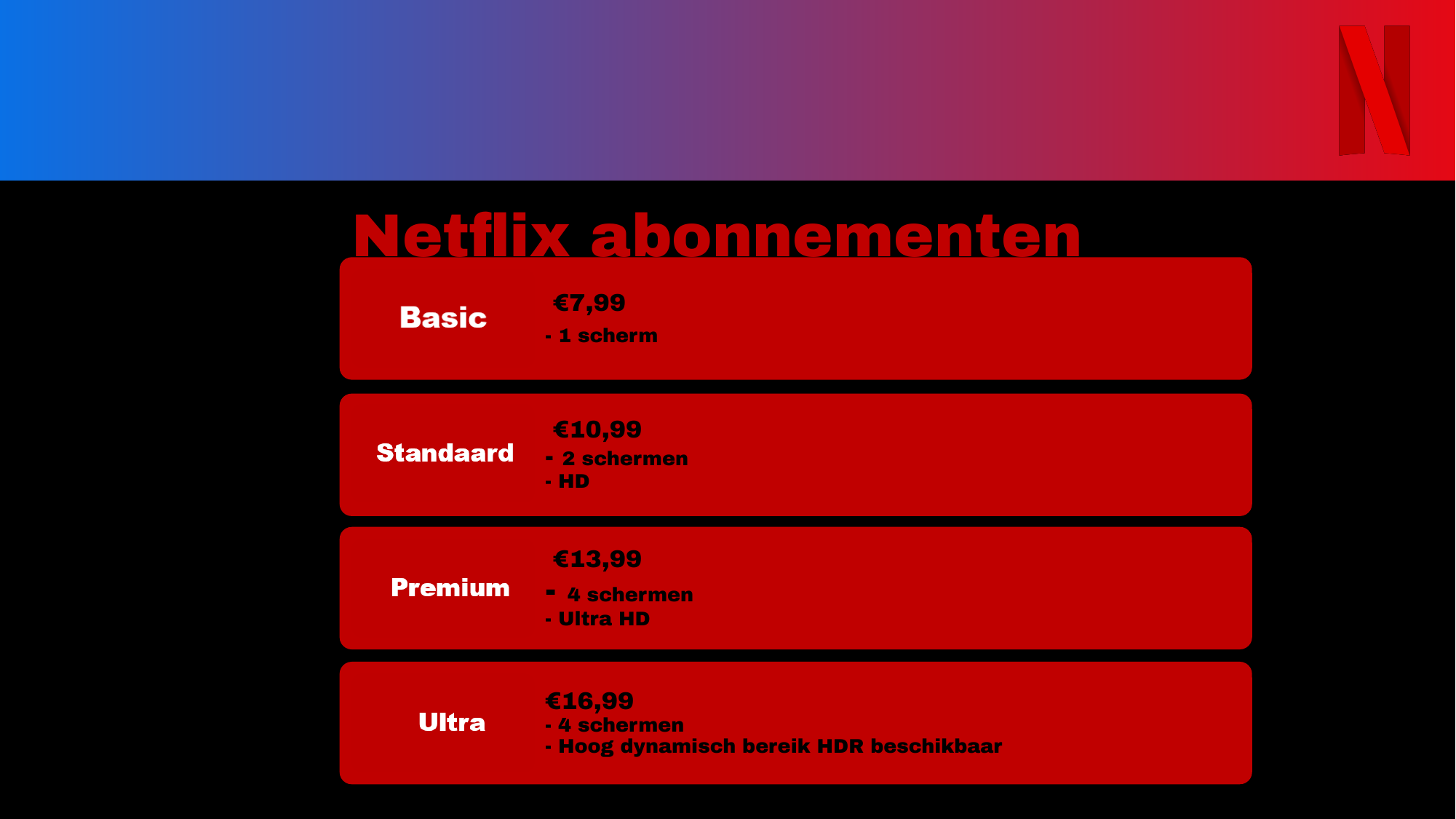

# Netflix abonnementen
 €7,99
- 1 scherm
 €10,99
- 2 schermen
- HD
 €13,99
- 4 schermen
- Ultra HD
€16,99
- 4 schermen
- Hoog dynamisch bereik HDR beschikbaar